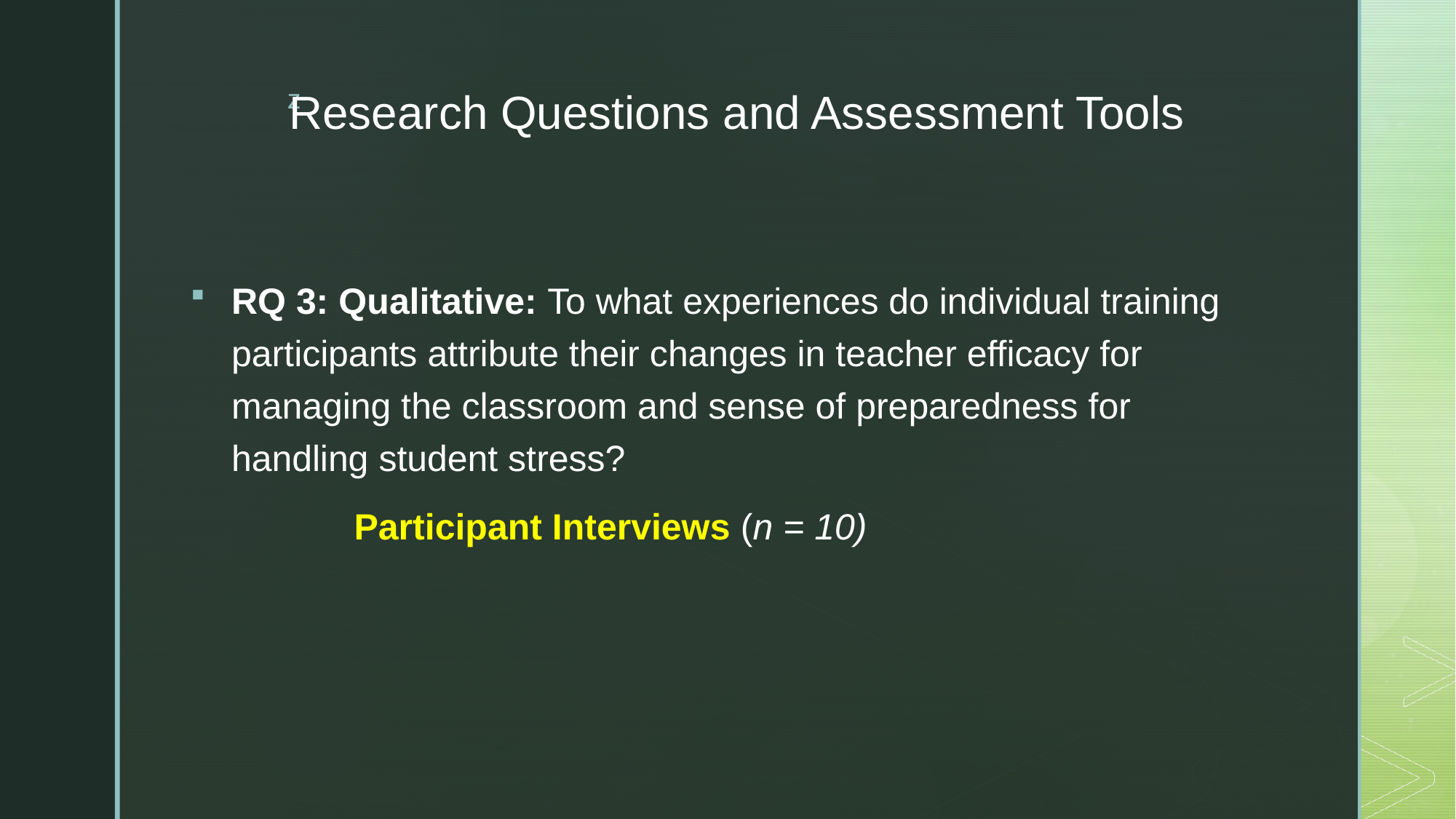

# Research Questions and Assessment Tools
RQ 3: Qualitative: To what experiences do individual training participants attribute their changes in teacher efficacy for managing the classroom and sense of preparedness for handling student stress?
	Participant Interviews (n = 10)